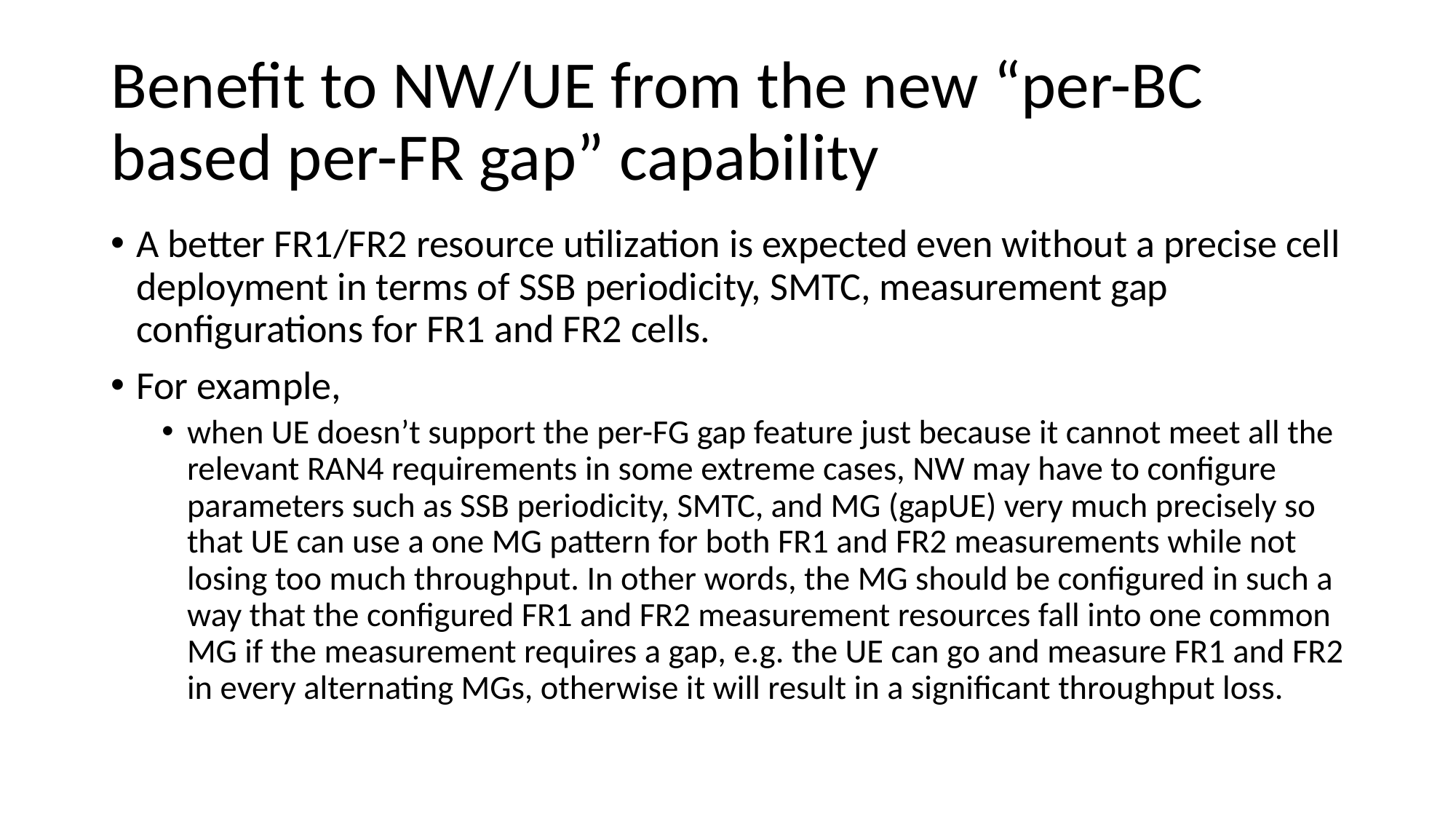

# Benefit to NW/UE from the new “per-BC based per-FR gap” capability
A better FR1/FR2 resource utilization is expected even without a precise cell deployment in terms of SSB periodicity, SMTC, measurement gap configurations for FR1 and FR2 cells.
For example,
when UE doesn’t support the per-FG gap feature just because it cannot meet all the relevant RAN4 requirements in some extreme cases, NW may have to configure parameters such as SSB periodicity, SMTC, and MG (gapUE) very much precisely so that UE can use a one MG pattern for both FR1 and FR2 measurements while not losing too much throughput. In other words, the MG should be configured in such a way that the configured FR1 and FR2 measurement resources fall into one common MG if the measurement requires a gap, e.g. the UE can go and measure FR1 and FR2 in every alternating MGs, otherwise it will result in a significant throughput loss.